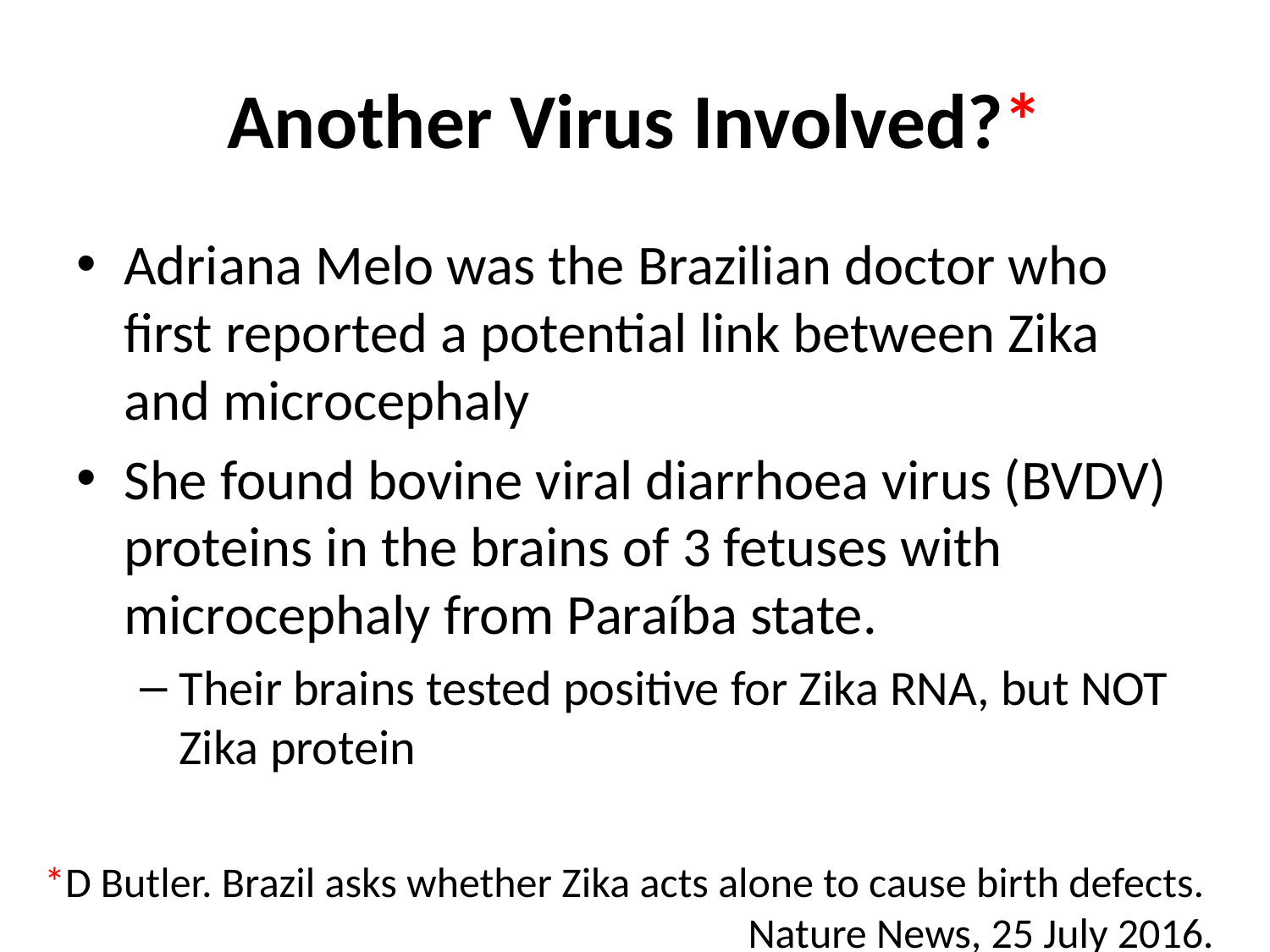

# Another Virus Involved?*
Adriana Melo was the Brazilian doctor who first reported a potential link between Zika and microcephaly
She found bovine viral diarrhoea virus (BVDV) proteins in the brains of 3 fetuses with microcephaly from Paraíba state.
Their brains tested positive for Zika RNA, but NOT Zika protein
*D Butler. Brazil asks whether Zika acts alone to cause birth defects.
Nature News, 25 July 2016.